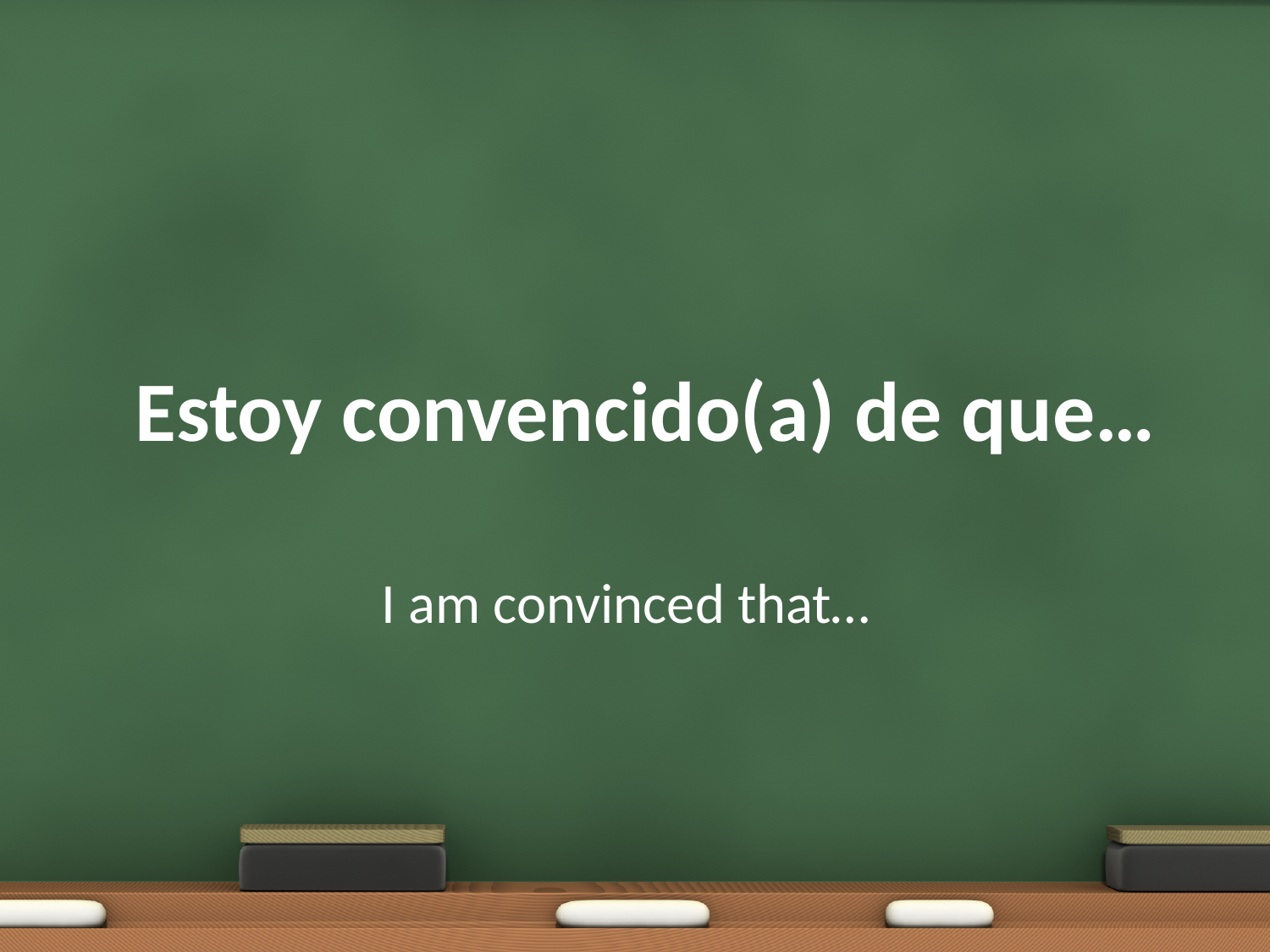

# Estoy convencido(a) de que…
I am convinced that…